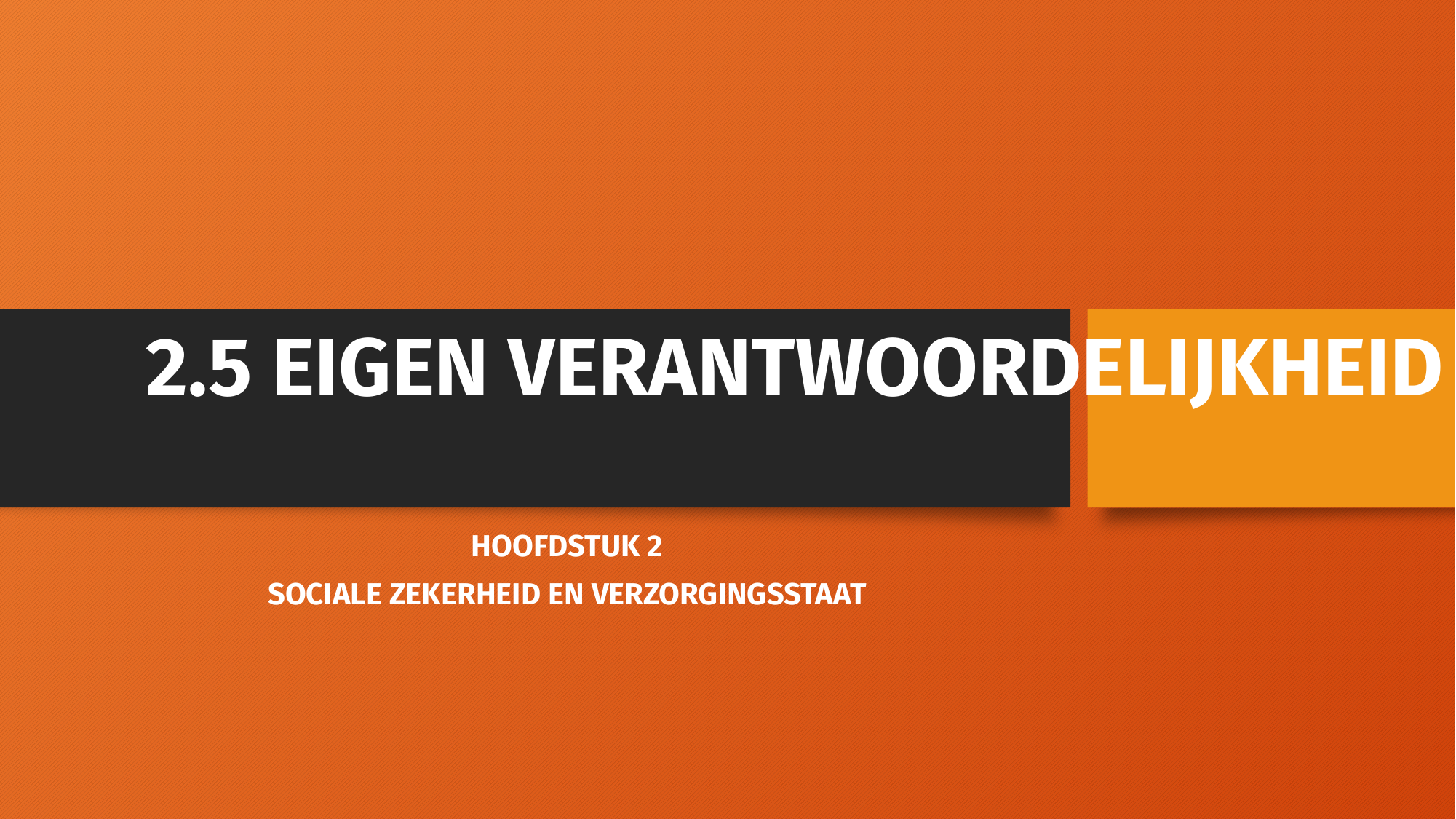

# 2.5 EIGEN VERANTWOORDELIJKHEID
HOOFDSTUK 2
SOCIALE ZEKERHEID EN VERZORGINGSSTAAT